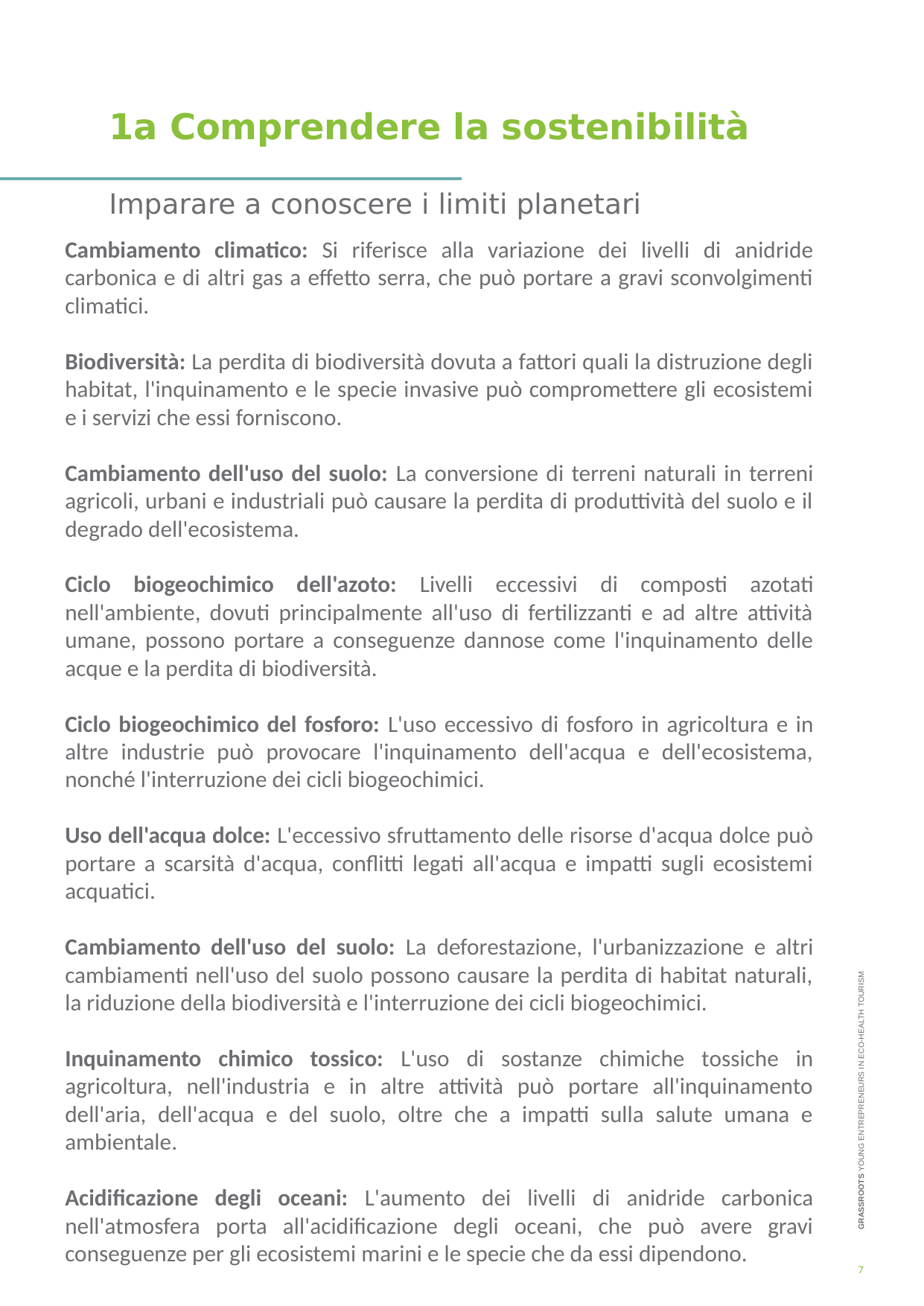

1a Comprendere la sostenibilità
Imparare a conoscere i limiti planetari
Cambiamento climatico: Si riferisce alla variazione dei livelli di anidride carbonica e di altri gas a effetto serra, che può portare a gravi sconvolgimenti climatici.
Biodiversità: La perdita di biodiversità dovuta a fattori quali la distruzione degli habitat, l'inquinamento e le specie invasive può compromettere gli ecosistemi e i servizi che essi forniscono.
Cambiamento dell'uso del suolo: La conversione di terreni naturali in terreni agricoli, urbani e industriali può causare la perdita di produttività del suolo e il degrado dell'ecosistema.
Ciclo biogeochimico dell'azoto: Livelli eccessivi di composti azotati nell'ambiente, dovuti principalmente all'uso di fertilizzanti e ad altre attività umane, possono portare a conseguenze dannose come l'inquinamento delle acque e la perdita di biodiversità.
Ciclo biogeochimico del fosforo: L'uso eccessivo di fosforo in agricoltura e in altre industrie può provocare l'inquinamento dell'acqua e dell'ecosistema, nonché l'interruzione dei cicli biogeochimici.
Uso dell'acqua dolce: L'eccessivo sfruttamento delle risorse d'acqua dolce può portare a scarsità d'acqua, conflitti legati all'acqua e impatti sugli ecosistemi acquatici.
Cambiamento dell'uso del suolo: La deforestazione, l'urbanizzazione e altri cambiamenti nell'uso del suolo possono causare la perdita di habitat naturali, la riduzione della biodiversità e l'interruzione dei cicli biogeochimici.
Inquinamento chimico tossico: L'uso di sostanze chimiche tossiche in agricoltura, nell'industria e in altre attività può portare all'inquinamento dell'aria, dell'acqua e del suolo, oltre che a impatti sulla salute umana e ambientale.
Acidificazione degli oceani: L'aumento dei livelli di anidride carbonica nell'atmosfera porta all'acidificazione degli oceani, che può avere gravi conseguenze per gli ecosistemi marini e le specie che da essi dipendono.

7